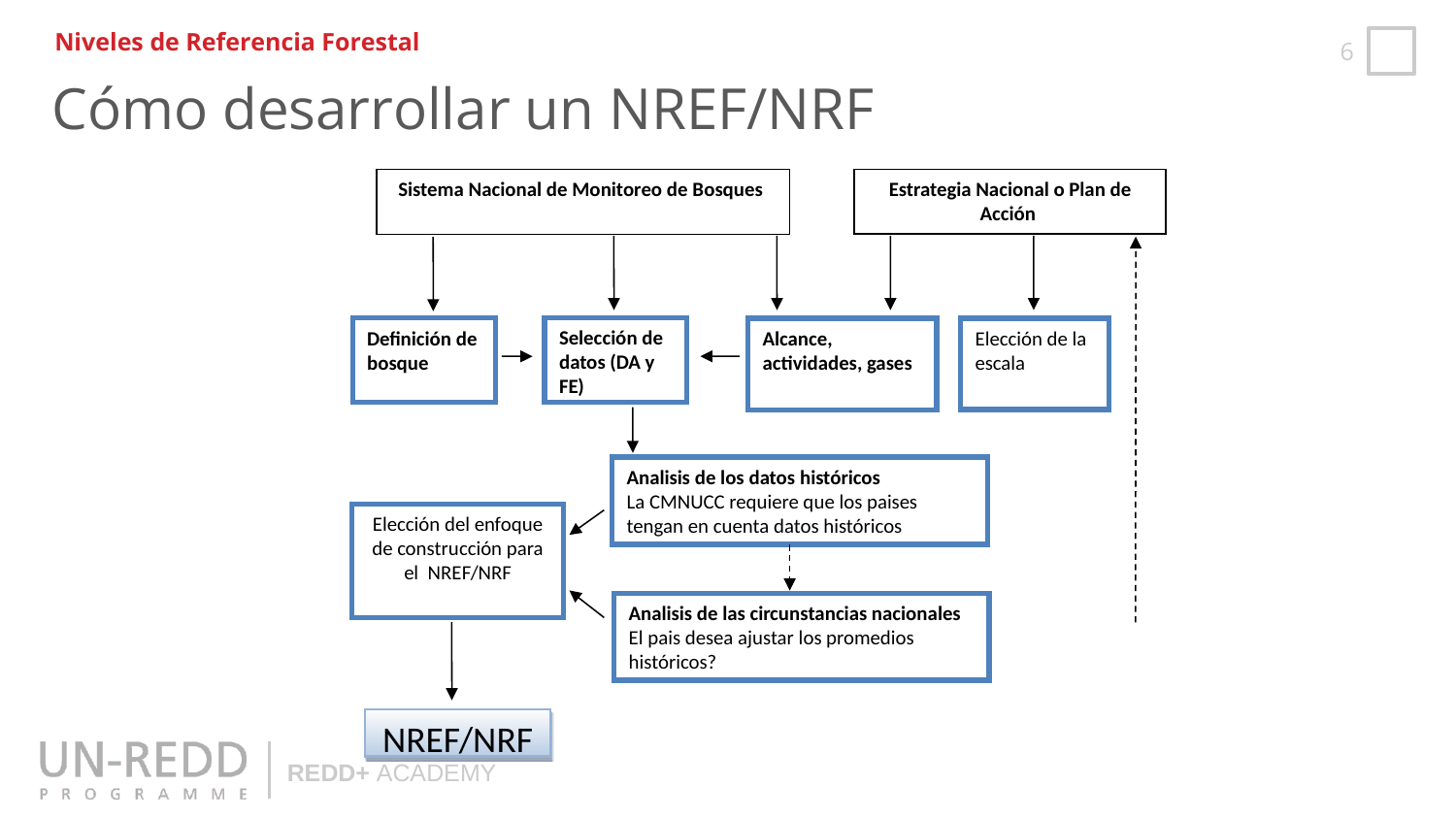

Niveles de Referencia Forestal
Cómo desarrollar un NREF/NRF
Estrategia Nacional o Plan de Acción
Sistema Nacional de Monitoreo de Bosques

Selección de datos (DA y   FE)
Definición de bosque
Alcance, actividades, gases
Elección de la escala

Analisis de los datos históricos
La CMNUCC requiere que los paises tengan en cuenta datos históricos
Elección del enfoque de construcción para el  NREF/NRF

Analisis de las circunstancias nacionales
El pais desea ajustar los promedios históricos?

NREF/NRF